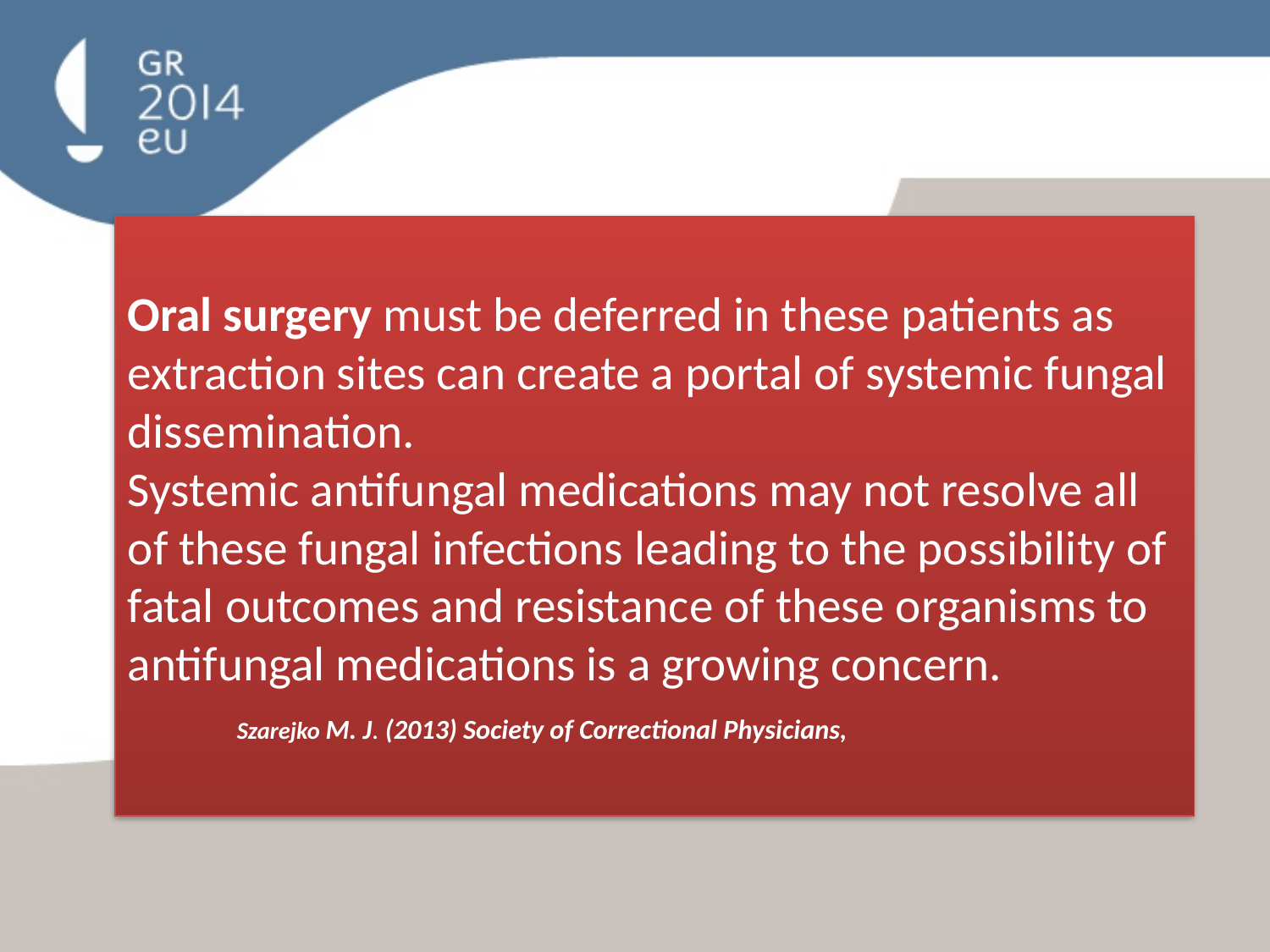

# Oral surgery must be deferred in these patients as extraction sites can create a portal of systemic fungal dissemination. Systemic antifungal medications may not resolve all of these fungal infections leading to the possibility of fatal outcomes and resistance of these organisms to antifungal medications is a growing concern. Szarejko M. J. (2013) Society of Correctional Physicians,